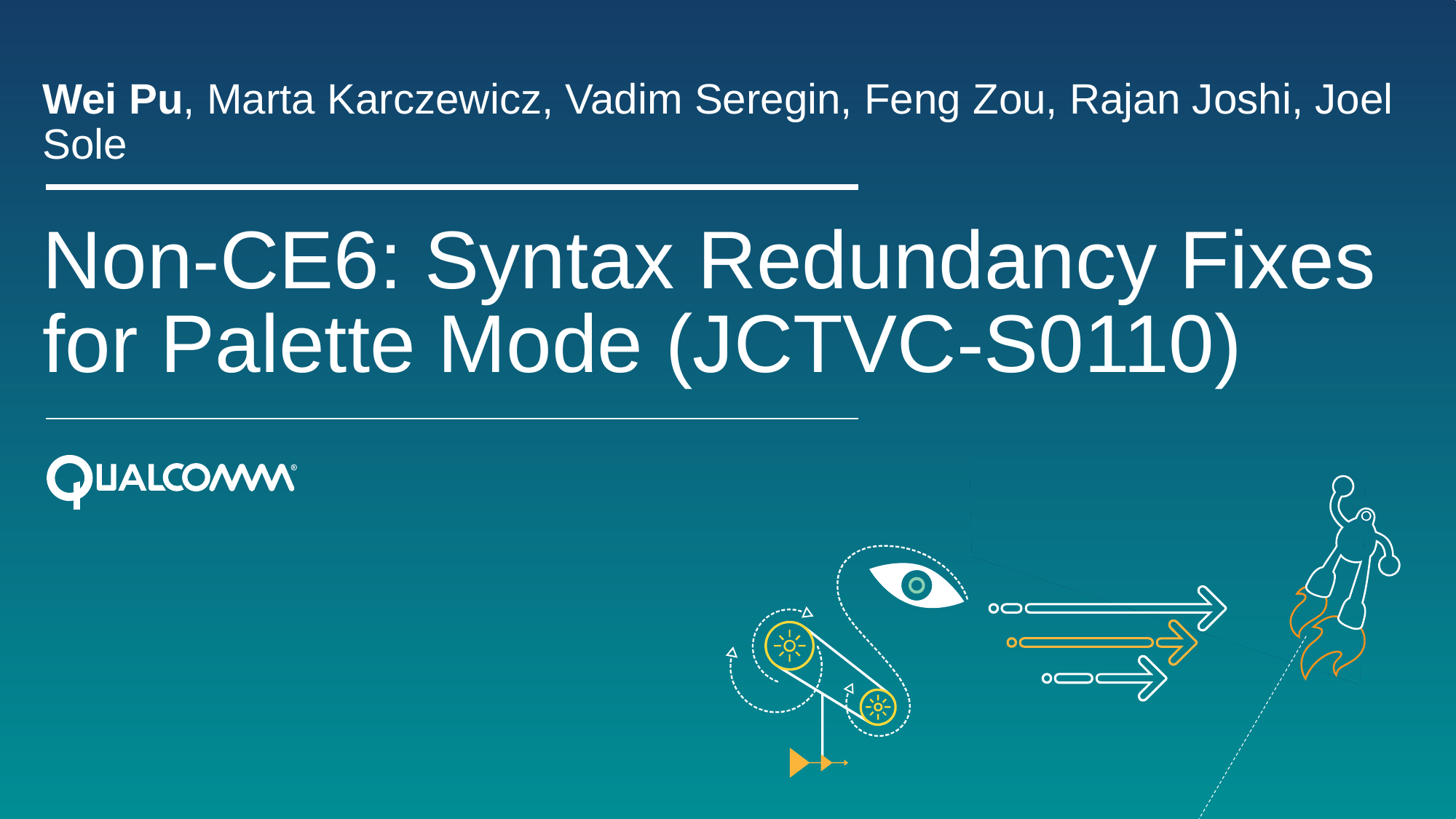

Wei Pu, Marta Karczewicz, Vadim Seregin, Feng Zou, Rajan Joshi, Joel Sole
# Non-CE6: Syntax Redundancy Fixes for Palette Mode (JCTVC-S0110)